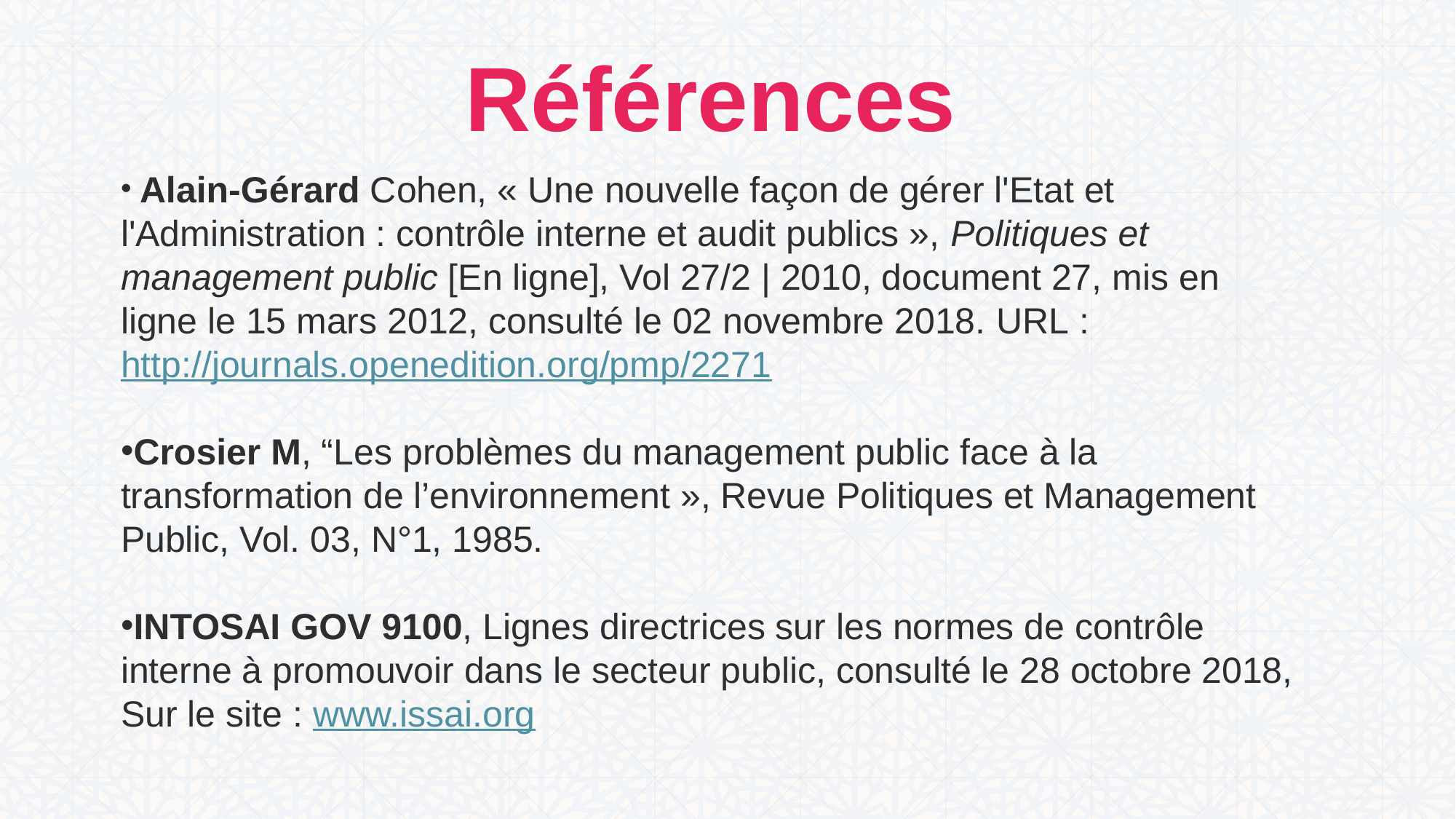

Références

 Alain-Gérard Cohen, « Une nouvelle façon de gérer l'Etat et l'Administration : contrôle interne et audit publics », Politiques et management public [En ligne], Vol 27/2 | 2010, document 27, mis en ligne le 15 mars 2012, consulté le 02 novembre 2018. URL : http://journals.openedition.org/pmp/2271

Crosier M, “Les problèmes du management public face à la transformation de l’environnement », Revue Politiques et Management Public, Vol. 03, N°1, 1985.

INTOSAI GOV 9100, Lignes directrices sur les normes de contrôle interne à promouvoir dans le secteur public, consulté le 28 octobre 2018, Sur le site : www.issai.org

31